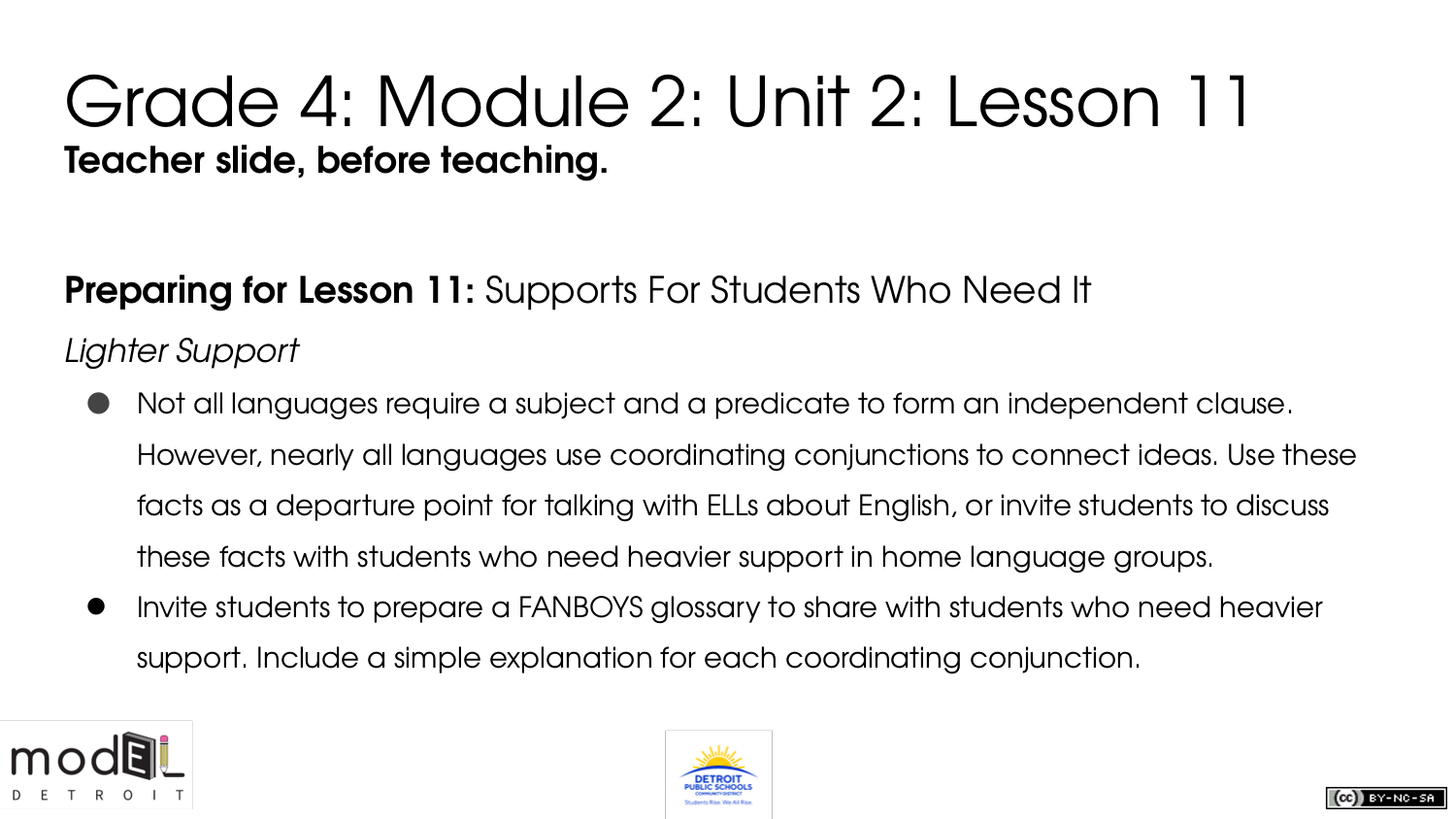

# Grade 4: Module 2: Unit 2: Lesson 11
Teacher slide, before teaching.
Preparing for Lesson 11: Supports For Students Who Need It
Lighter Support
Not all languages require a subject and a predicate to form an independent clause. However, nearly all languages use coordinating conjunctions to connect ideas. Use these facts as a departure point for talking with ELLs about English, or invite students to discuss these facts with students who need heavier support in home language groups.
Invite students to prepare a FANBOYS glossary to share with students who need heavier support. Include a simple explanation for each coordinating conjunction.